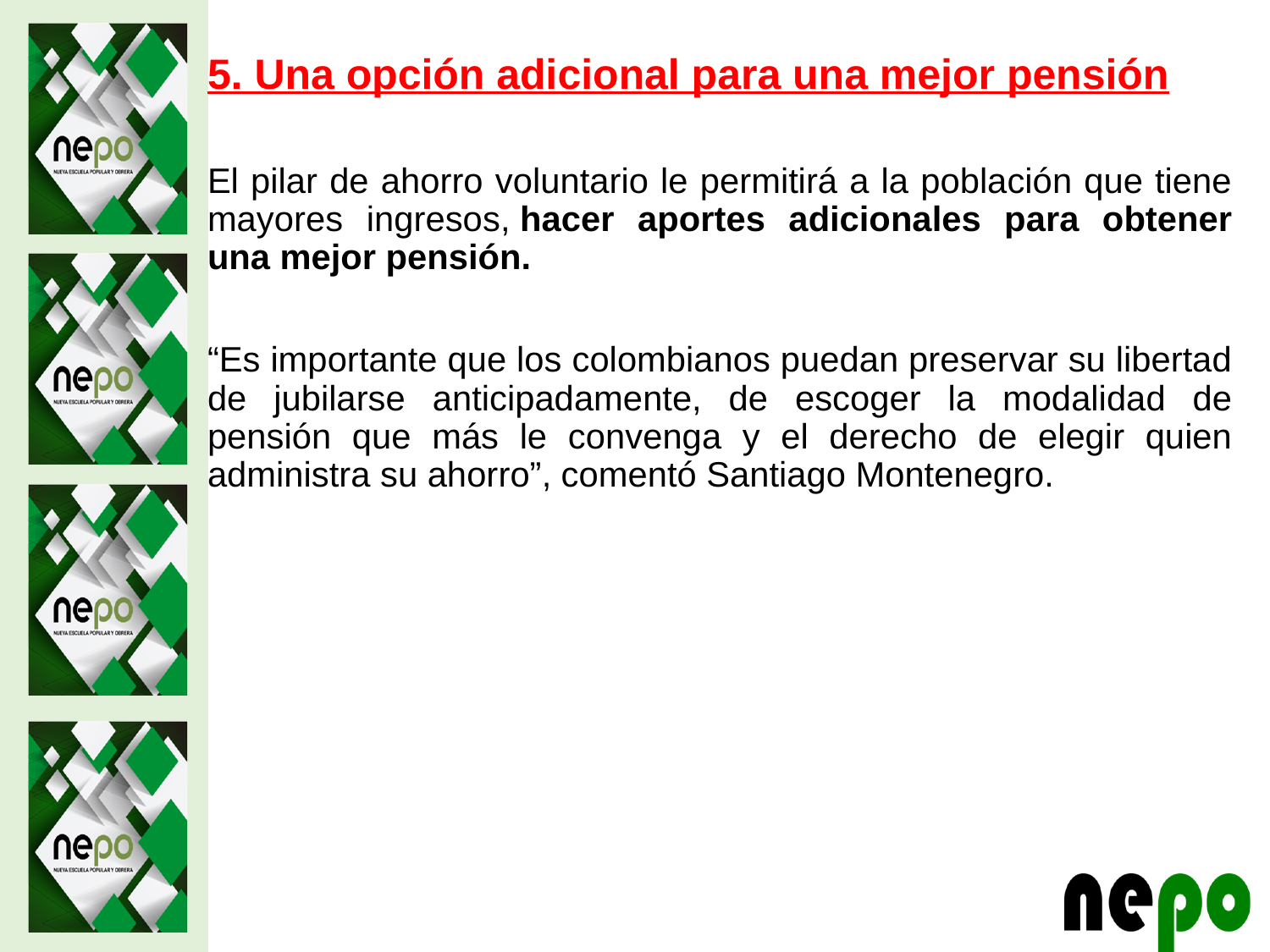

5. Una opción adicional para una mejor pensión

El pilar de ahorro voluntario le permitirá a la población que tiene mayores ingresos, hacer aportes adicionales para obtener una mejor pensión.

“Es importante que los colombianos puedan preservar su libertad de jubilarse anticipadamente, de escoger la modalidad de pensión que más le convenga y el derecho de elegir quien administra su ahorro”, comentó Santiago Montenegro.